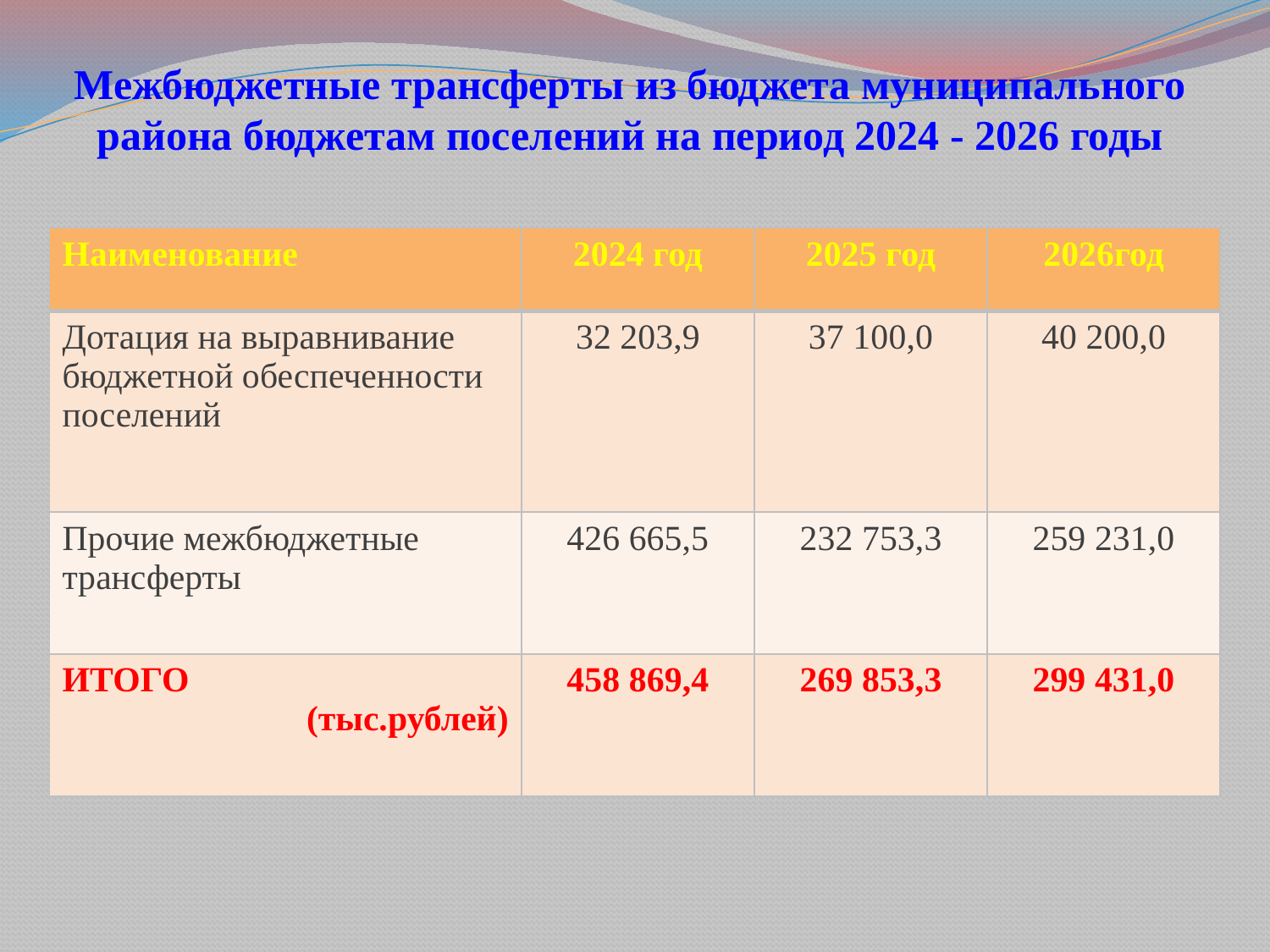

# Межбюджетные трансферты из бюджета муниципального района бюджетам поселений на период 2024 - 2026 годы
| Наименование | 2024 год | 2025 год | 2026год |
| --- | --- | --- | --- |
| Дотация на выравнивание бюджетной обеспеченности поселений | 32 203,9 | 37 100,0 | 40 200,0 |
| Прочие межбюджетные трансферты | 426 665,5 | 232 753,3 | 259 231,0 |
| ИТОГО (тыс.рублей) | 458 869,4 | 269 853,3 | 299 431,0 |